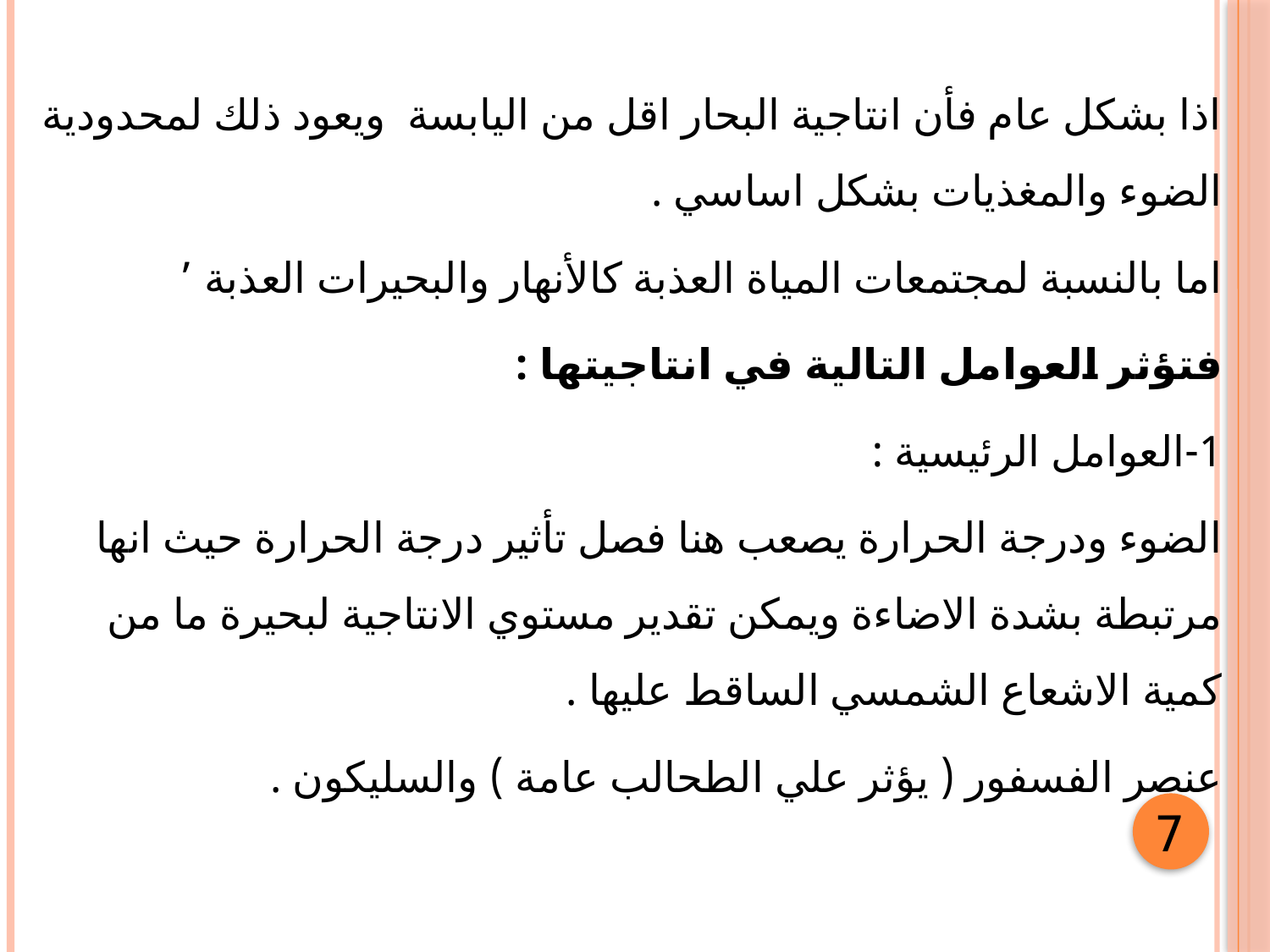

اذا بشكل عام فأن انتاجية البحار اقل من اليابسة  ويعود ذلك لمحدودية الضوء والمغذيات بشكل اساسي .
اما بالنسبة لمجتمعات المياة العذبة كالأنهار والبحيرات العذبة ’
فتؤثر العوامل التالية في انتاجيتها :
1-العوامل الرئيسية :
الضوء ودرجة الحرارة يصعب هنا فصل تأثير درجة الحرارة حيث انها مرتبطة بشدة الاضاءة ويمكن تقدير مستوي الانتاجية لبحيرة ما من كمية الاشعاع الشمسي الساقط عليها .
عنصر الفسفور ( يؤثر علي الطحالب عامة ) والسليكون .

7